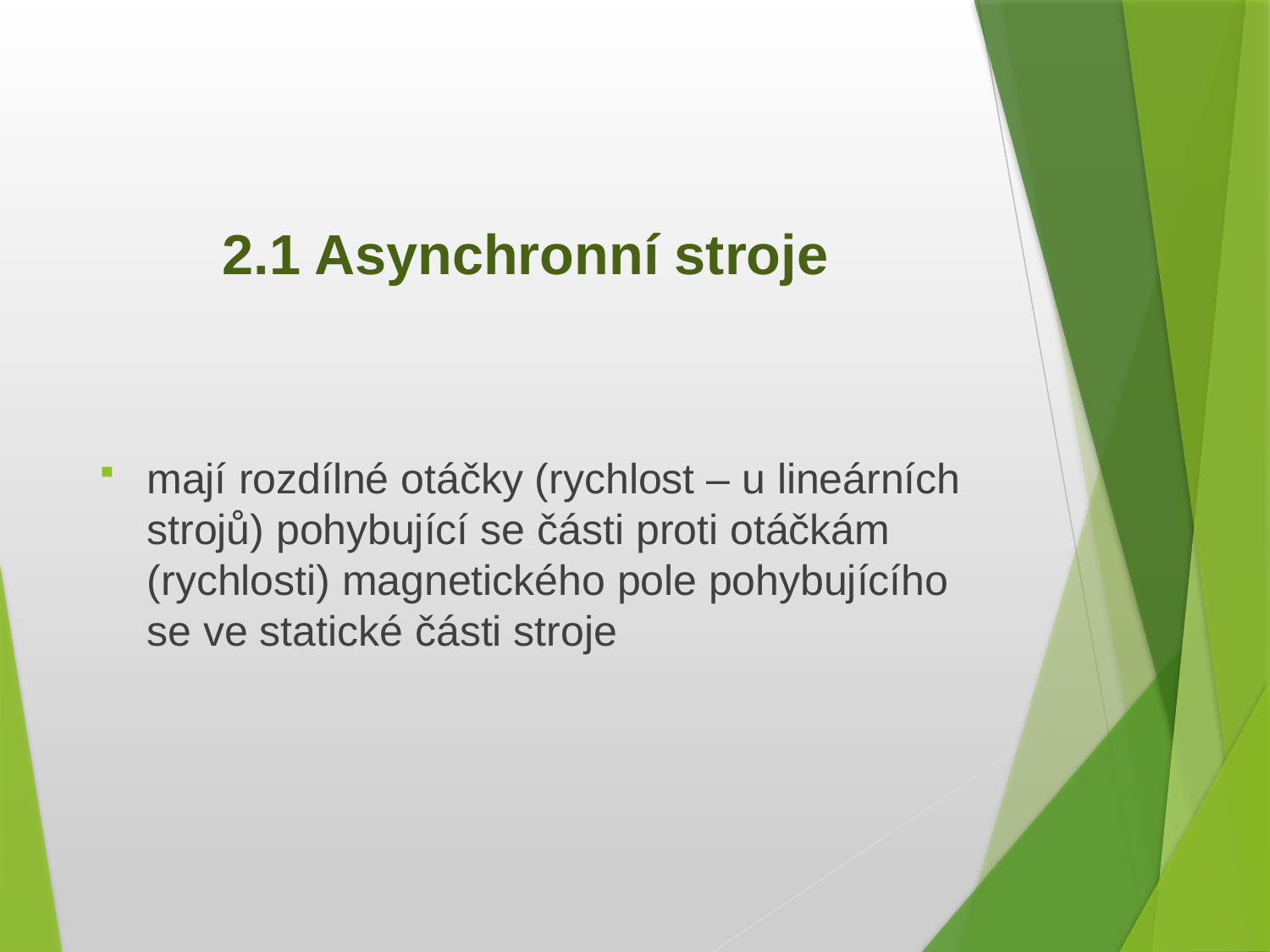

# 2.1 Asynchronní stroje
mají rozdílné otáčky (rychlost – u lineárních strojů) pohybující se části proti otáčkám (rychlosti) magnetického pole pohybujícího se ve statické části stroje